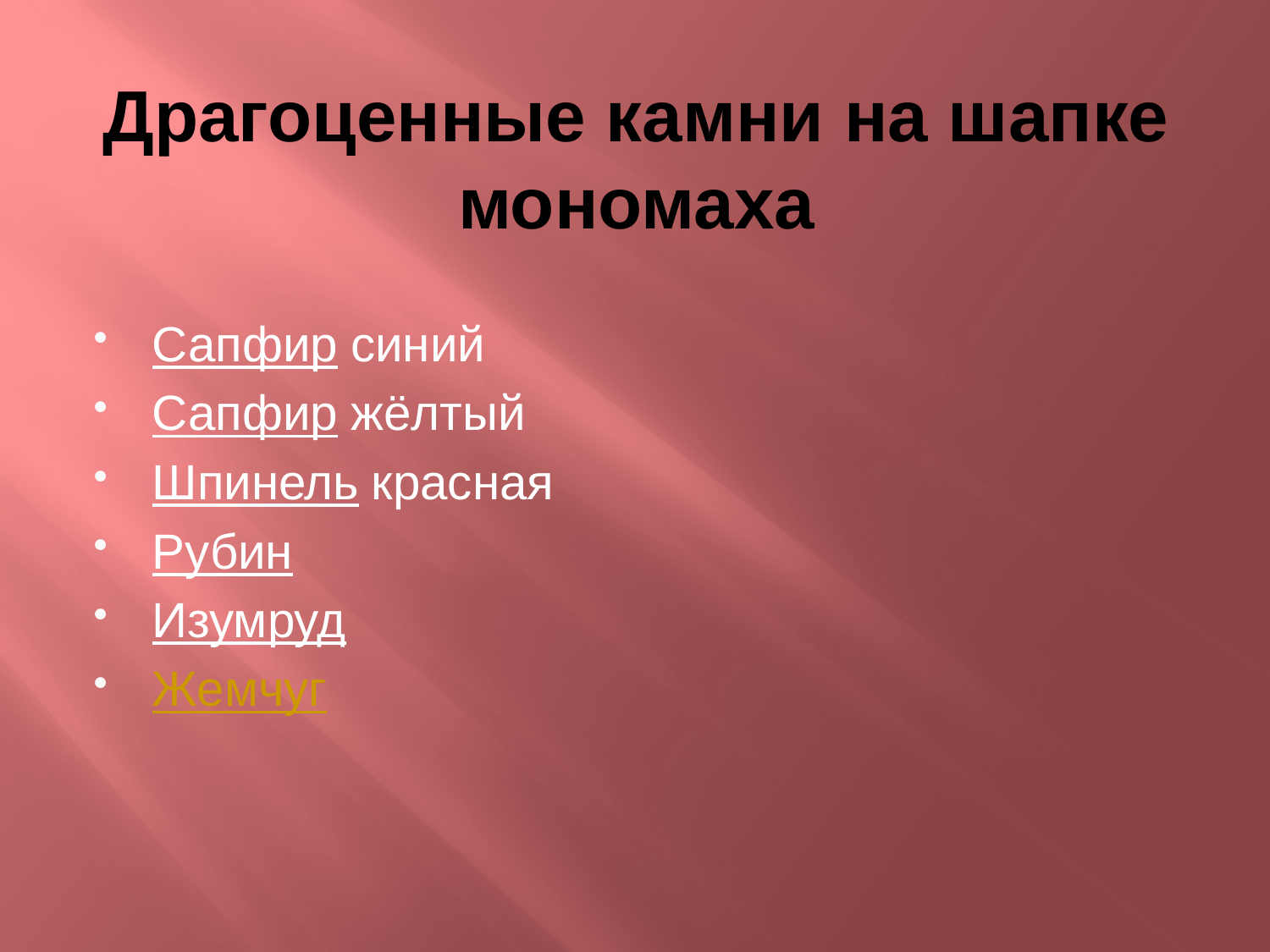

# Драгоценные камни на шапке мономаха
Сапфир синий
Сапфир жёлтый
Шпинель красная
Рубин
Изумруд
Жемчуг